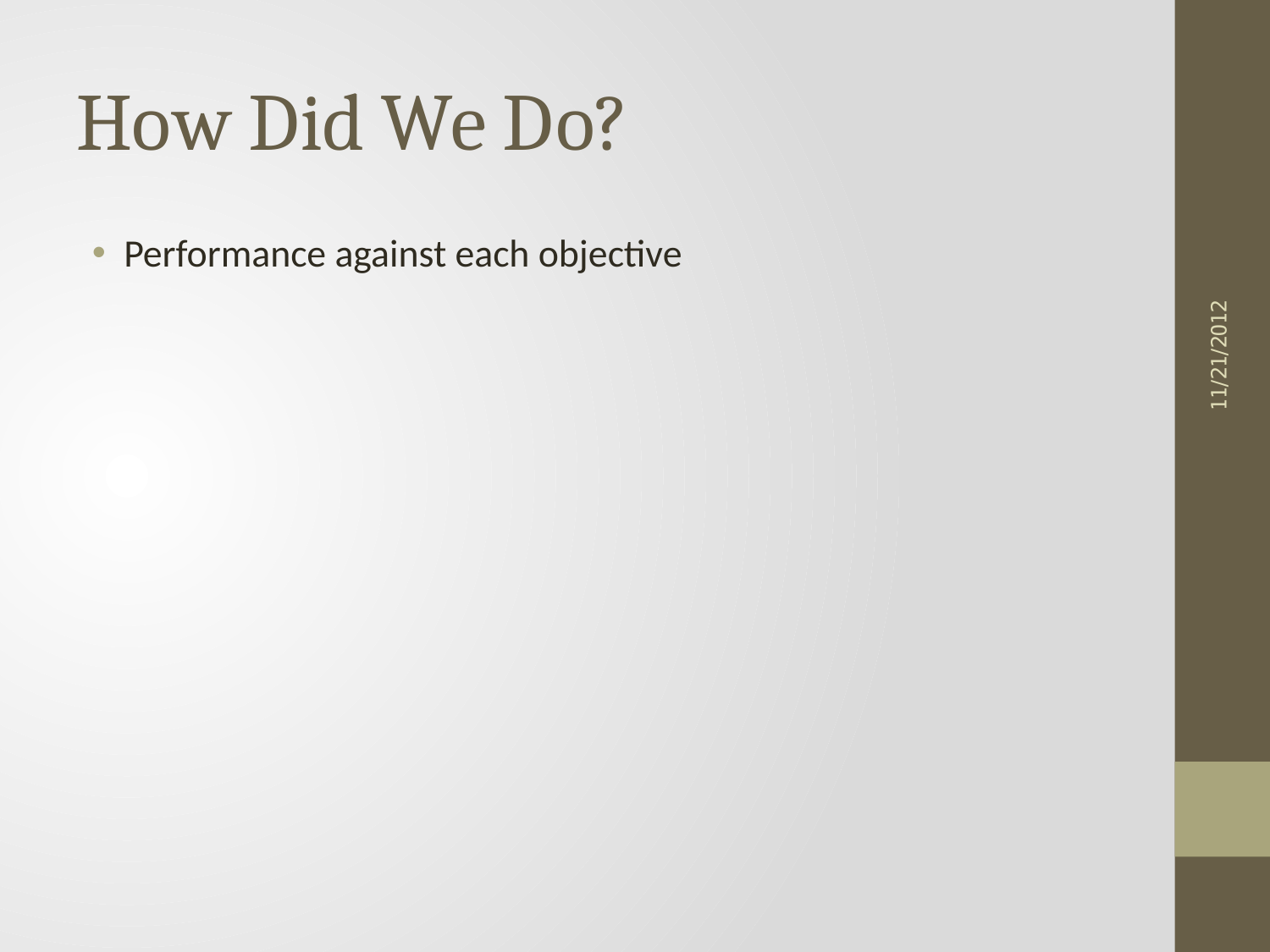

# How Did We Do?
Performance against each objective
11/21/2012